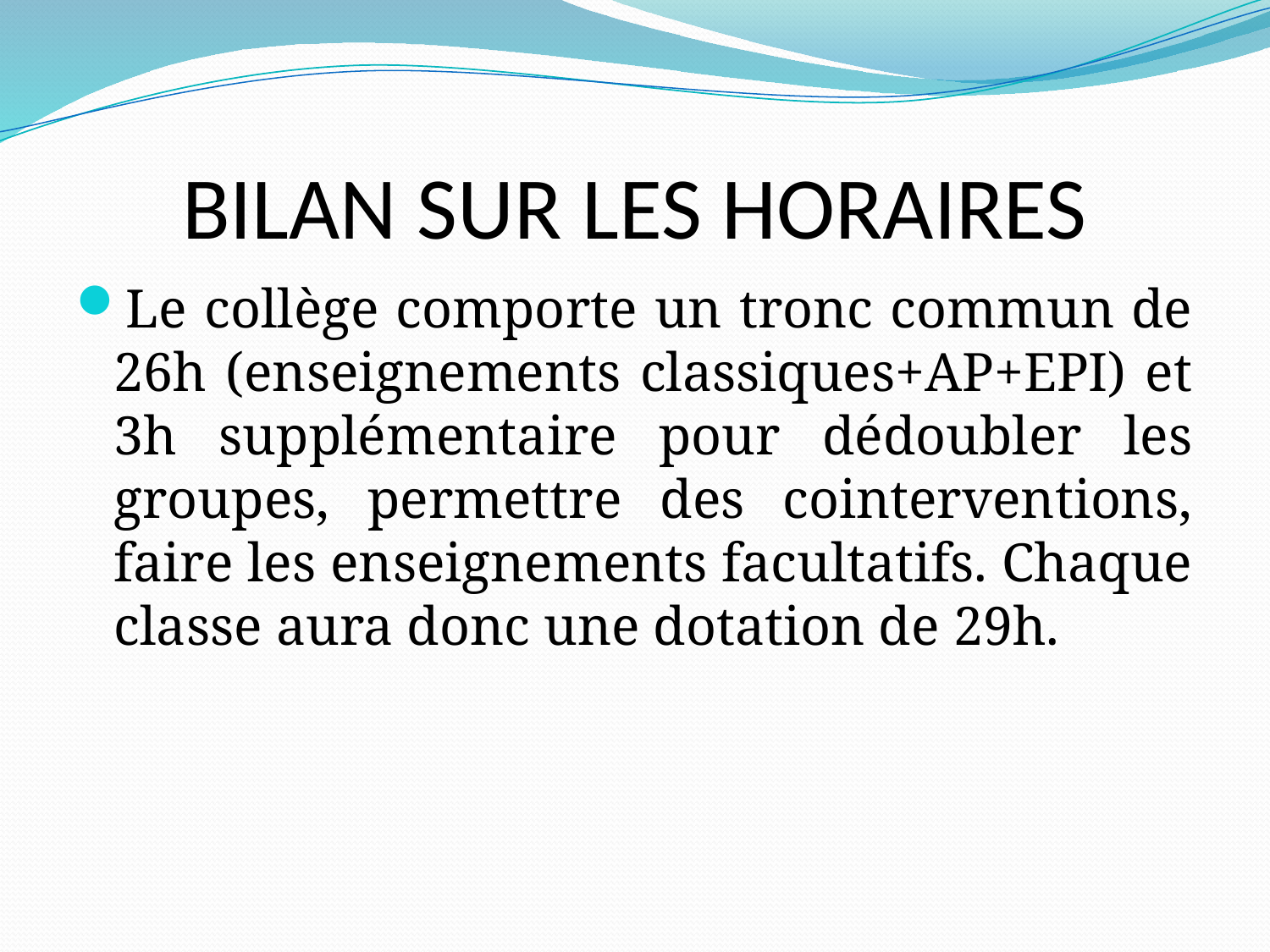

# BILAN SUR LES HORAIRES
Le collège comporte un tronc commun de 26h (enseignements classiques+AP+EPI) et 3h supplémentaire pour dédoubler les groupes, permettre des cointerventions, faire les enseignements facultatifs. Chaque classe aura donc une dotation de 29h.